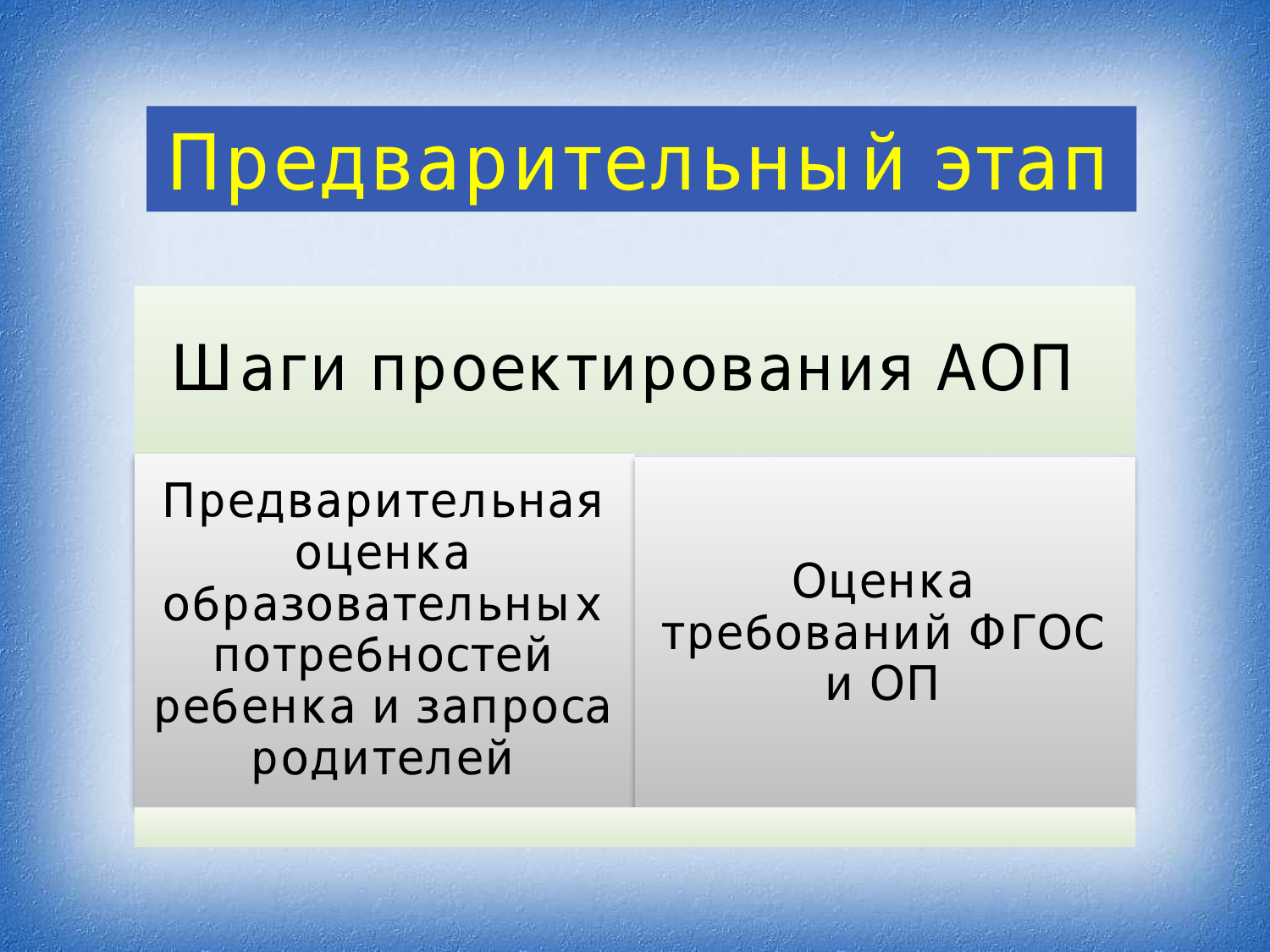

Предварительный этап
Шаги проектирования АОП
Предварительная оценка
образовательных потребностей ребенка и запроса родителей
Оценка требований ФГОС и ОП